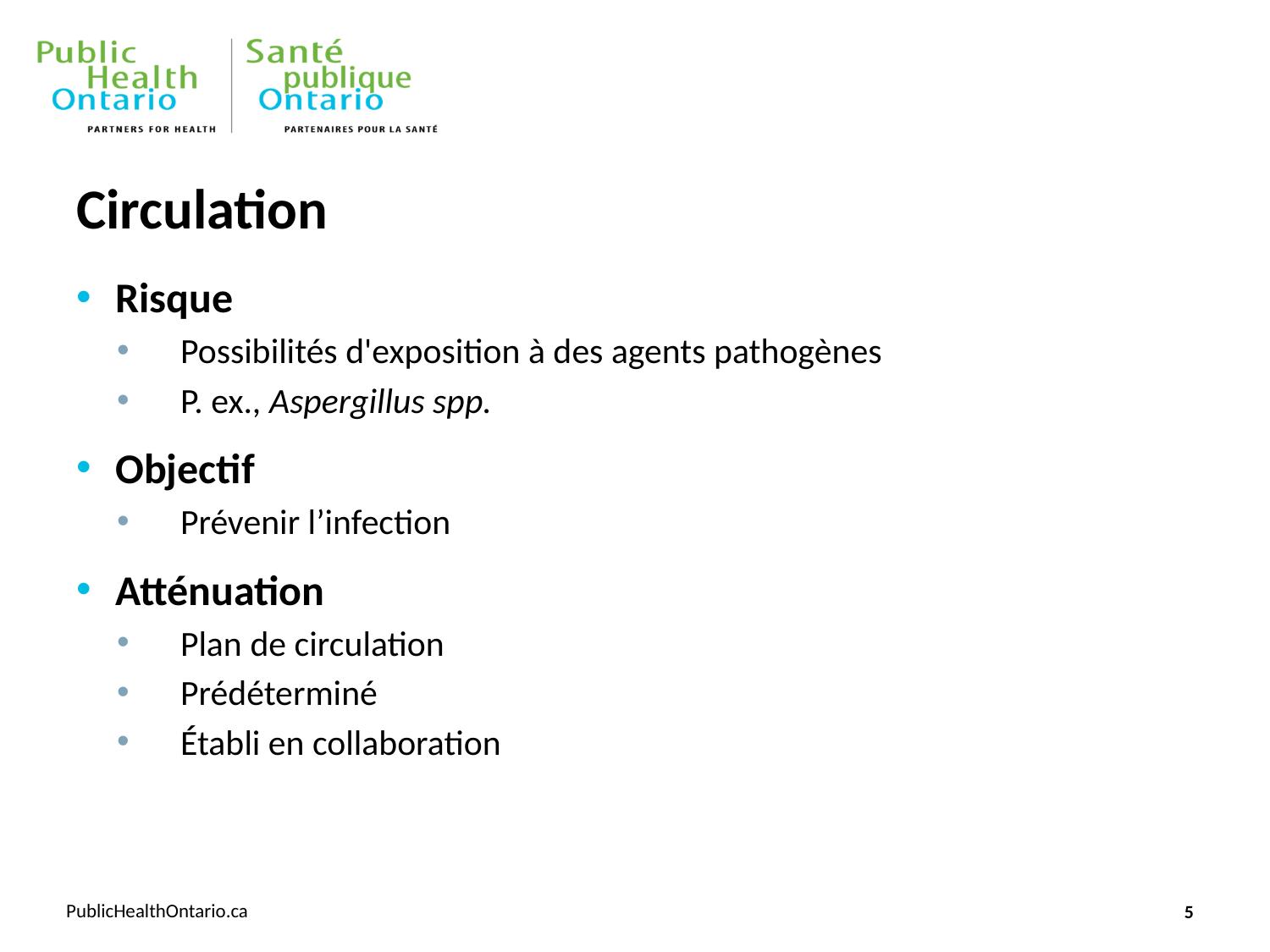

# Circulation
Risque
Possibilités d'exposition à des agents pathogènes
P. ex., Aspergillus spp.
Objectif
Prévenir l’infection
Atténuation
Plan de circulation
Prédéterminé
Établi en collaboration
5